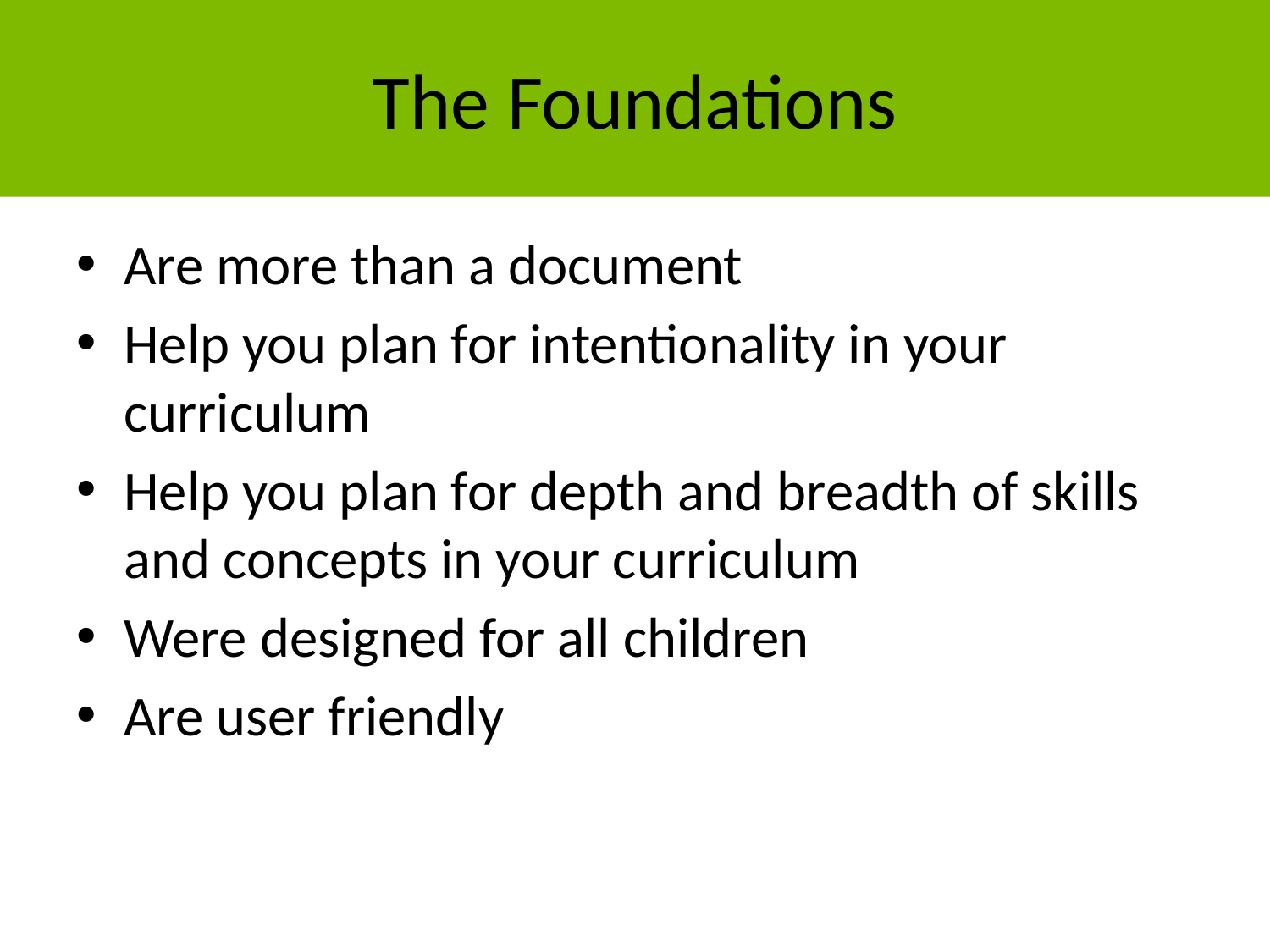

# The Foundations
Are more than a document
Help you plan for intentionality in your curriculum
Help you plan for depth and breadth of skills and concepts in your curriculum
Were designed for all children
Are user friendly